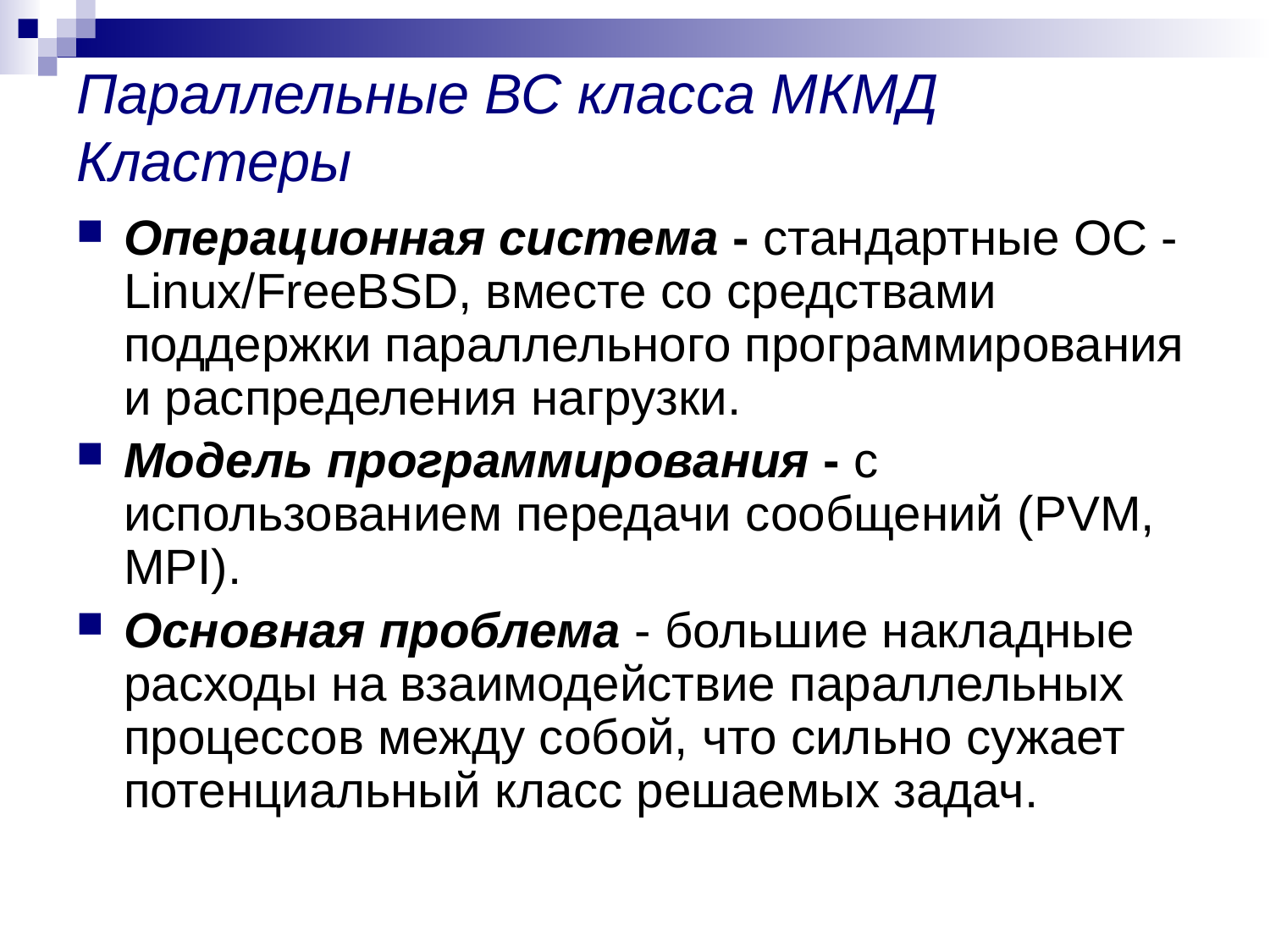

# Параллельные ВС класса МКМД Кластеры
Операционная система - стандартные ОС - Linux/FreeBSD, вместе со средствами поддержки параллельного программирования и распределения нагрузки.
Модель программирования - с использованием передачи сообщений (PVM, MPI).
Основная проблема - большие накладные расходы на взаимодействие параллельных процессов между собой, что сильно сужает потенциальный класс решаемых задач.